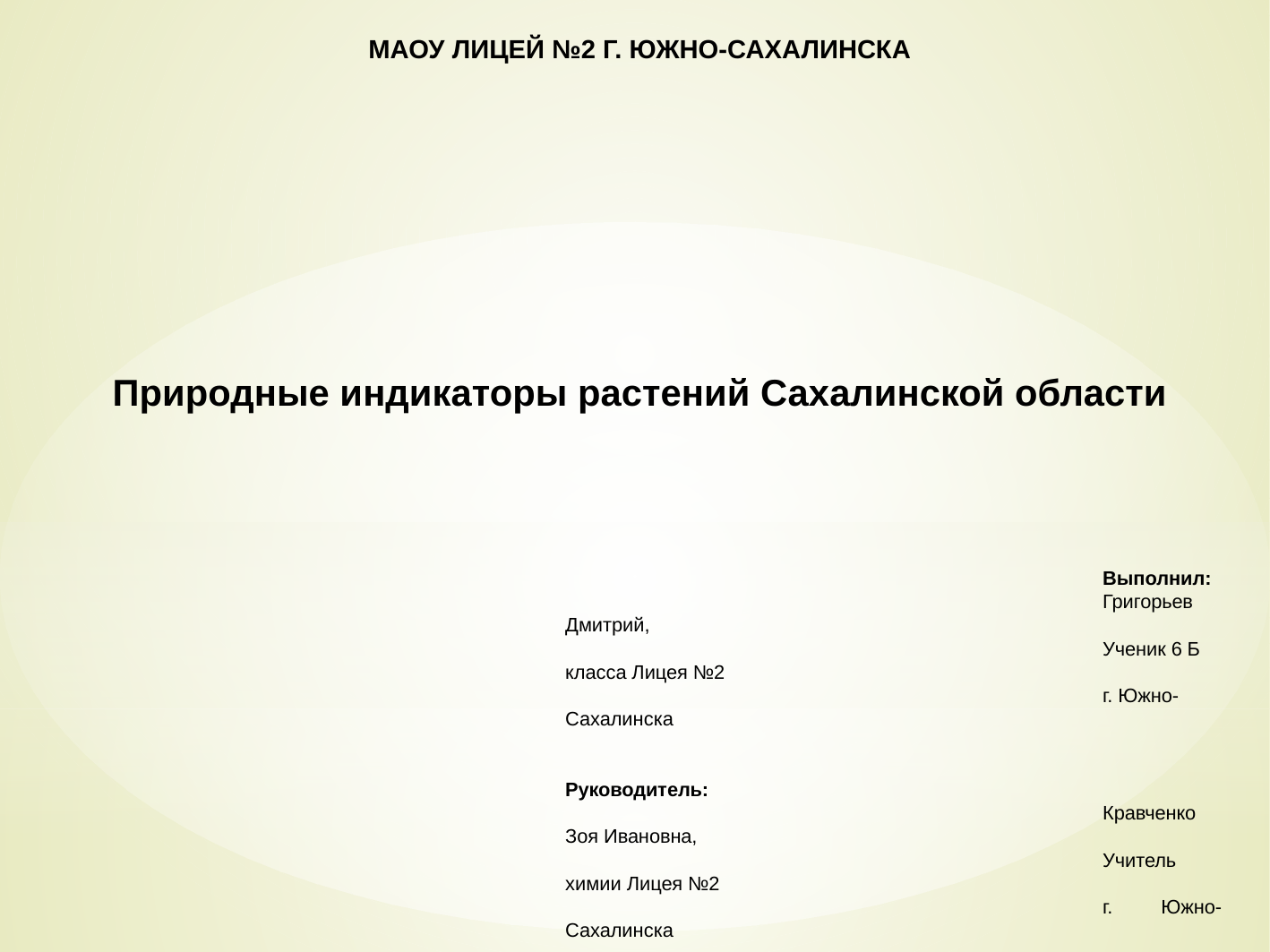

МАОУ ЛИЦЕЙ №2 Г. ЮЖНО-САХАЛИНСКА

Природные индикаторы растений Сахалинской области

				Выполнил:
				Григорьев Дмитрий,
				Ученик 6 Б класса Лицея №2
				г. Южно-Сахалинска

	                                            	 	Руководитель:
				Кравченко Зоя Ивановна,
				Учитель химии Лицея №2
				г. Южно-Сахалинска

2018 г.